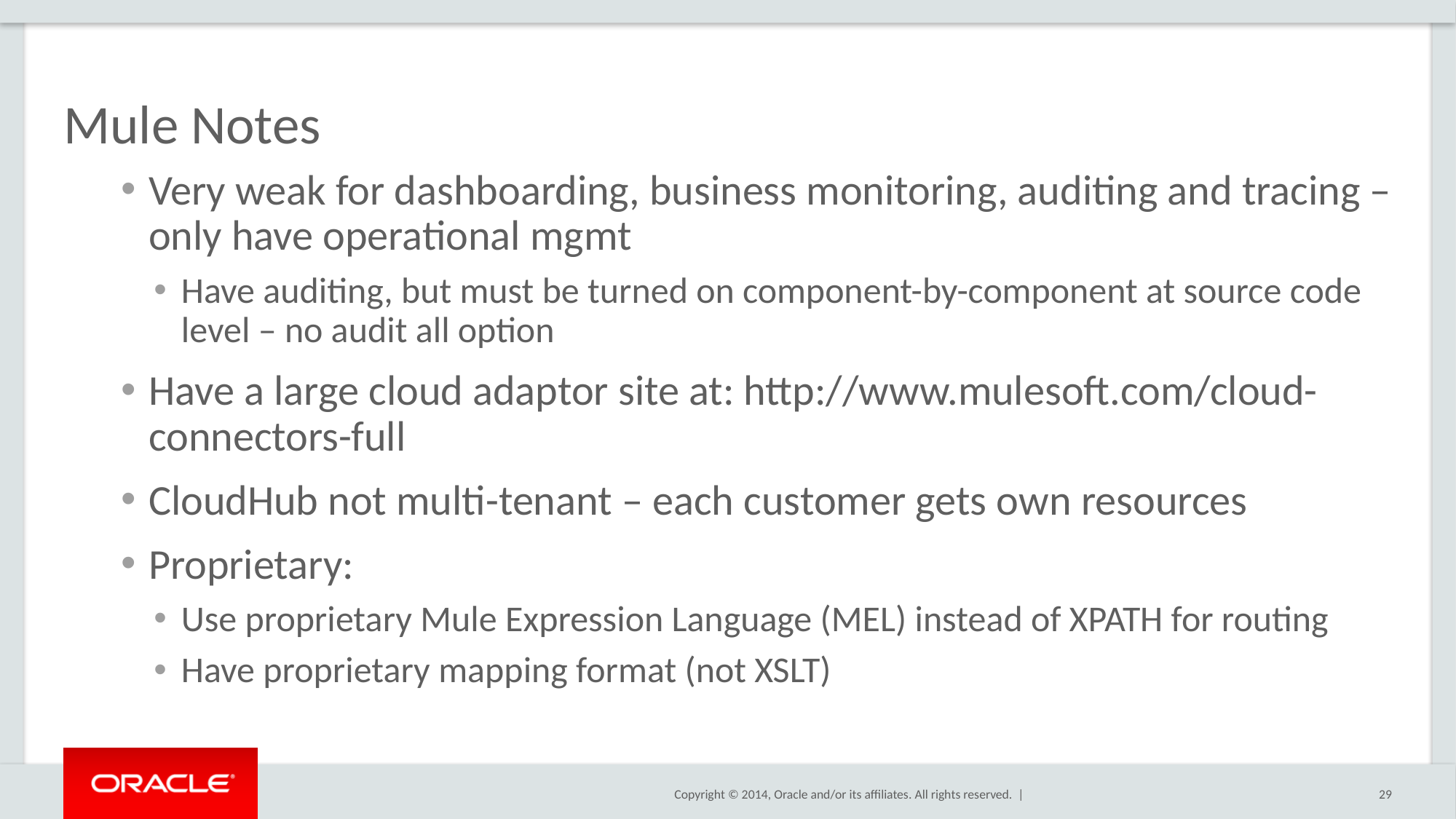

# Mule Notes
Very weak for dashboarding, business monitoring, auditing and tracing – only have operational mgmt
Have auditing, but must be turned on component-by-component at source code level – no audit all option
Have a large cloud adaptor site at: http://www.mulesoft.com/cloud-connectors-full
CloudHub not multi-tenant – each customer gets own resources
Proprietary:
Use proprietary Mule Expression Language (MEL) instead of XPATH for routing
Have proprietary mapping format (not XSLT)

29